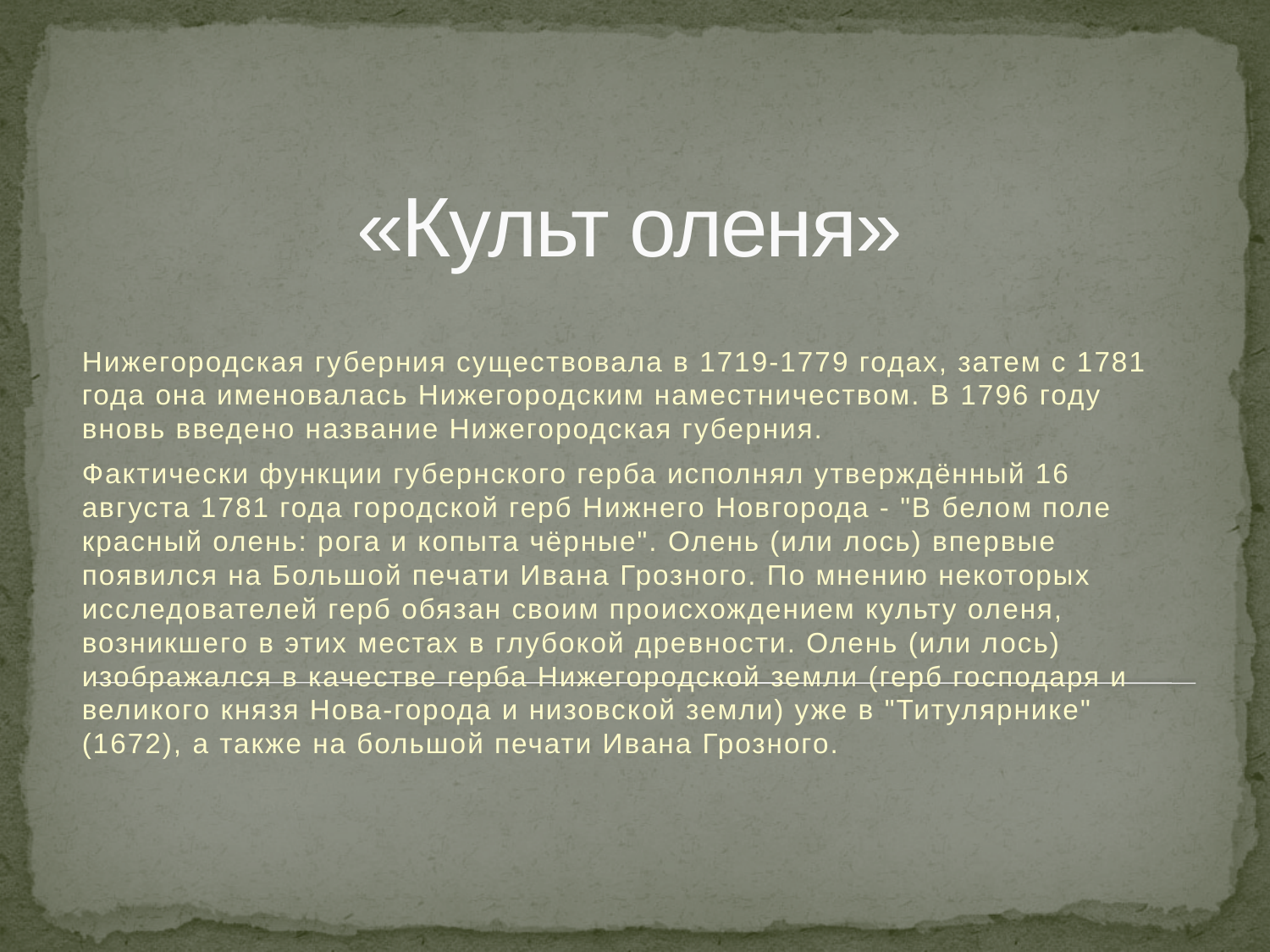

# «Культ оленя»
Нижегородская губерния существовала в 1719-1779 годах, затем с 1781 года она именовалась Нижегородским наместничеством. В 1796 году вновь введено название Нижегородская губерния.
Фактически функции губернского герба исполнял утверждённый 16 августа 1781 года городской герб Нижнего Новгорода - "В белом поле красный олень: рога и копыта чёрные". Олень (или лось) впервые появился на Большой печати Ивана Грозного. По мнению некоторых исследователей герб обязан своим происхождением культу оленя, возникшего в этих местах в глубокой древности. Олень (или лось) изображался в качестве герба Нижегородской земли (герб господаря и великого князя Нова-города и низовской земли) уже в "Титулярнике" (1672), а также на большой печати Ивана Грозного.